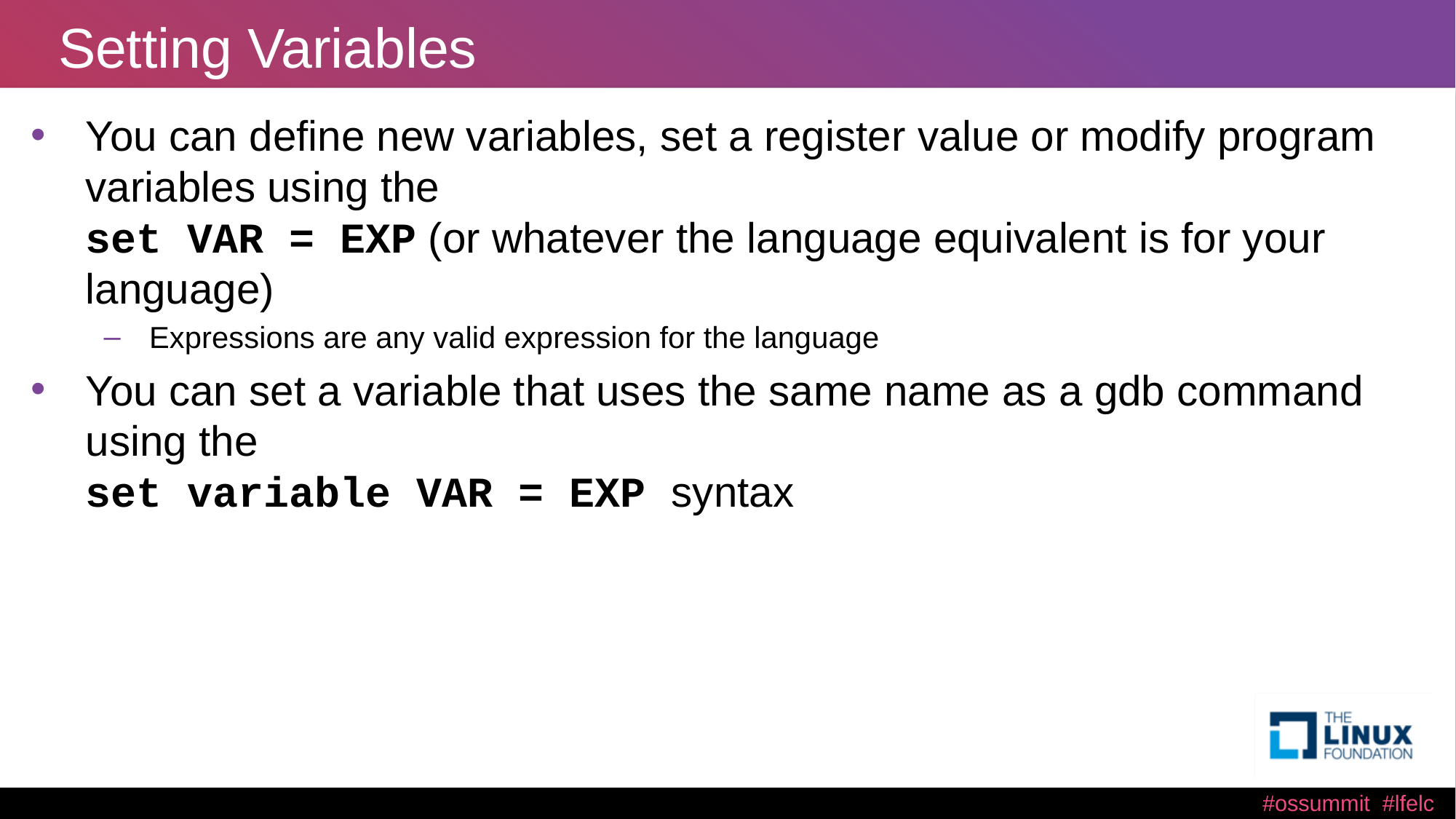

# Setting Variables
You can define new variables, set a register value or modify program variables using the
set VAR = EXP (or whatever the language equivalent is for your language)
Expressions are any valid expression for the language
You can set a variable that uses the same name as a gdb command using the
set variable VAR = EXP syntax